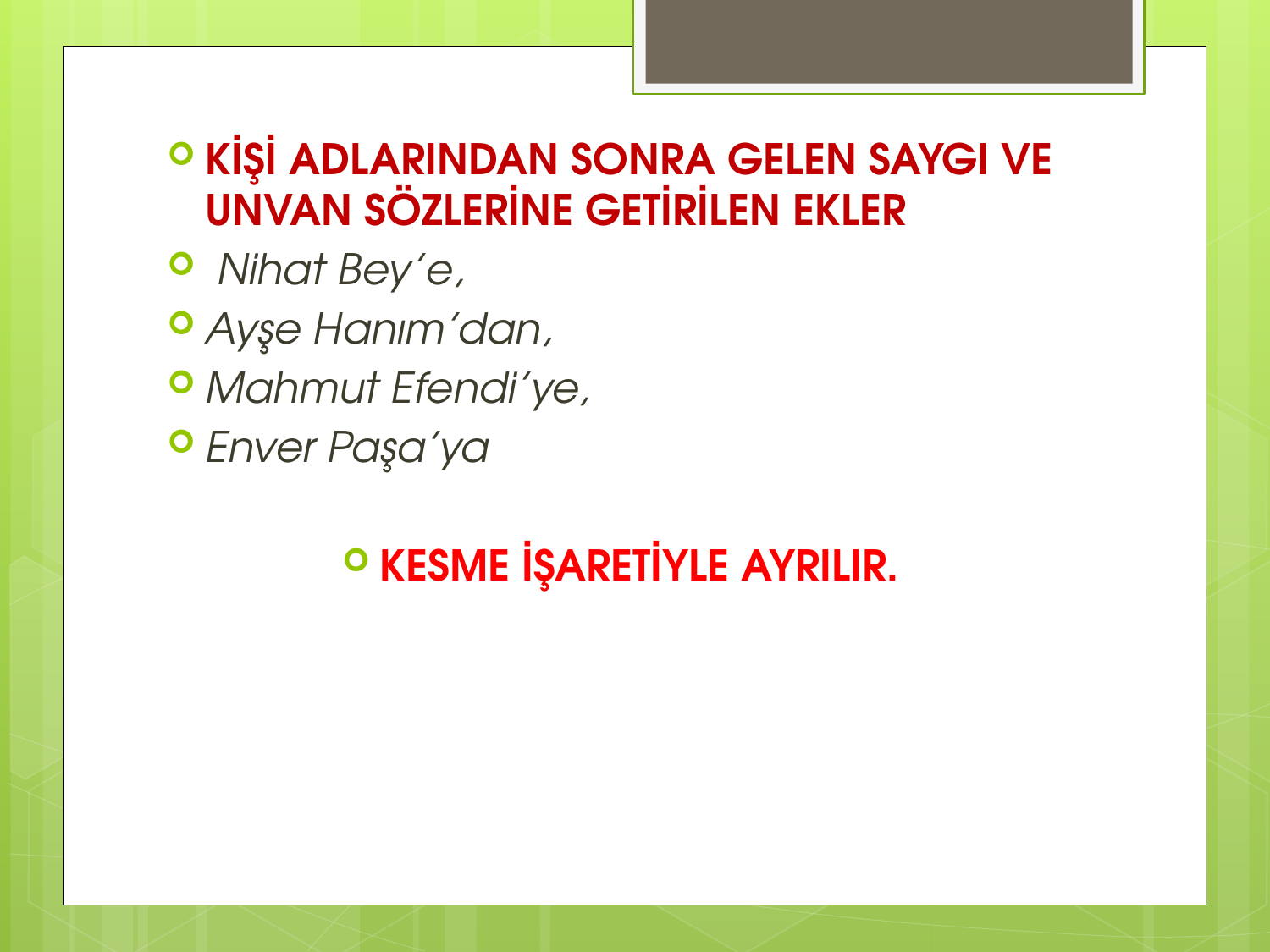

KİŞİ ADLARINDAN SONRA GELEN SAYGI VE UNVAN SÖZLERİNE GETİRİLEN EKLER
 Nihat Bey’e,
Ayşe Hanım’dan,
Mahmut Efendi’ye,
Enver Paşa’ya

KESME İŞARETİYLE AYRILIR.

#